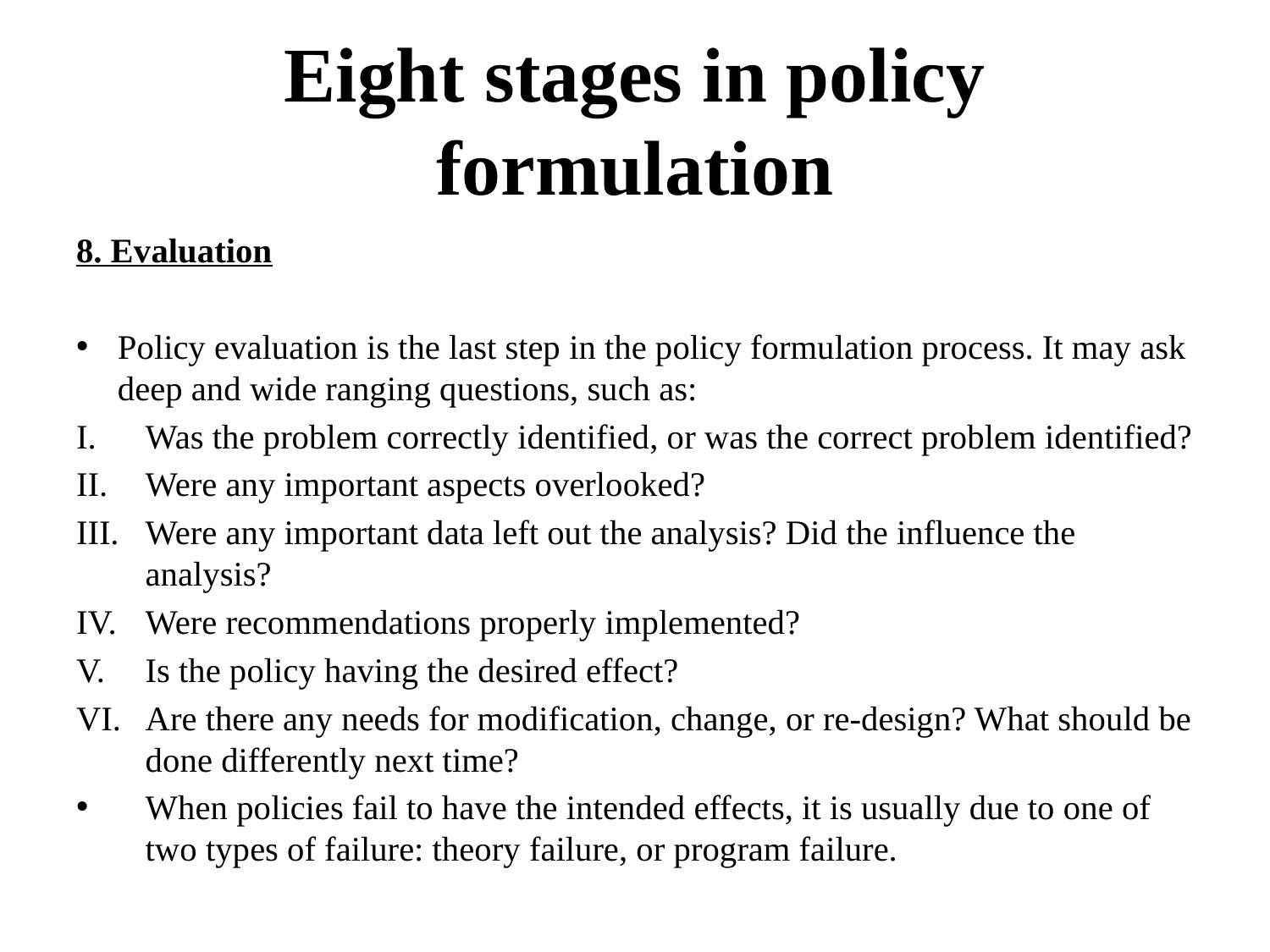

# Eight stages in policy formulation
8. Evaluation

Policy evaluation is the last step in the policy formulation process. It may ask deep and wide ranging questions, such as:
Was the problem correctly identified, or was the correct problem identified?
Were any important aspects overlooked?
Were any important data left out the analysis? Did the influence the analysis?
Were recommendations properly implemented?
Is the policy having the desired effect?
Are there any needs for modification, change, or re-design? What should be done differently next time?
When policies fail to have the intended effects, it is usually due to one of two types of failure: theory failure, or program failure.